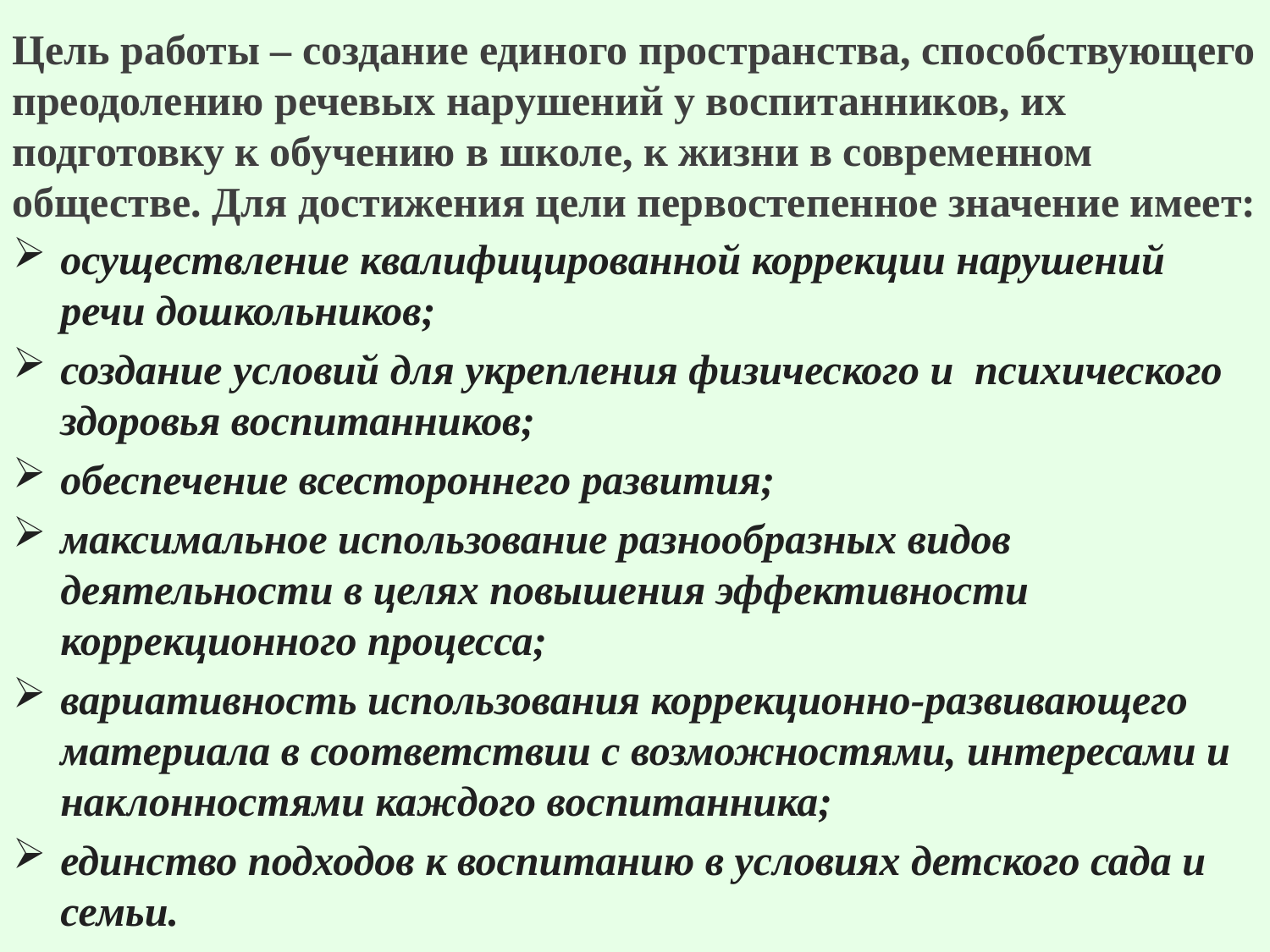

# Цель работы – создание единого пространства, способствующего преодолению речевых нарушений у воспитанников, их подготовку к обучению в школе, к жизни в современном обществе. Для достижения цели первостепенное значение имеет:
осуществление квалифицированной коррекции нарушений речи дошкольников;
создание условий для укрепления физического и  психического здоровья воспитанников;
обеспечение всестороннего развития;
максимальное использование разнообразных видов деятельности в целях повышения эффективности коррекционного процесса;
вариативность использования коррекционно-развивающего материала в соответствии с возможностями, интересами и наклонностями каждого воспитанника;
единство подходов к воспитанию в условиях детского сада и семьи.